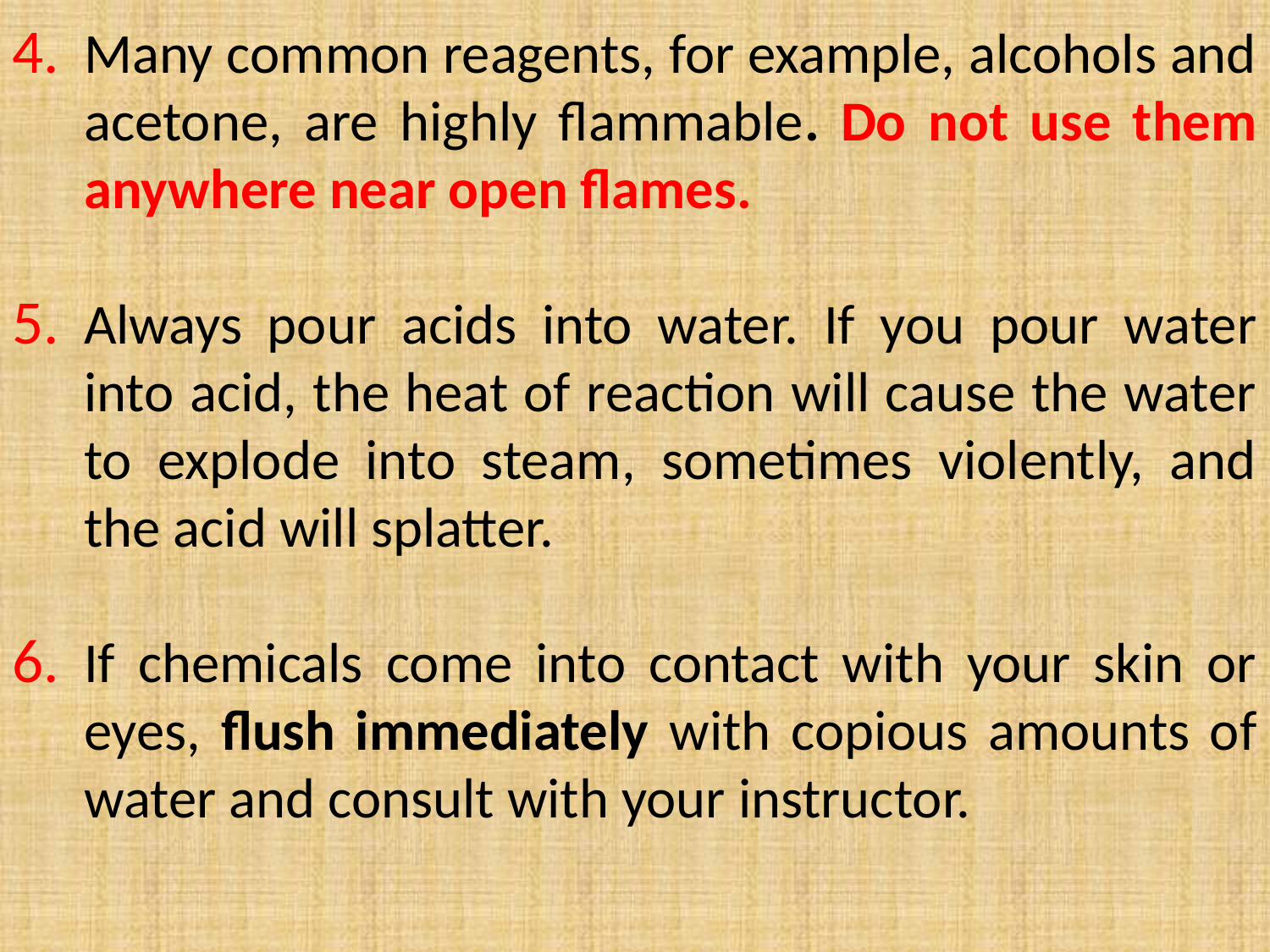

Many common reagents, for example, alcohols and acetone, are highly flammable. Do not use them anywhere near open flames.

Always pour acids into water. If you pour water into acid, the heat of reaction will cause the water to explode into steam, sometimes violently, and the acid will splatter.

If chemicals come into contact with your skin or eyes, flush immediately with copious amounts of water and consult with your instructor.